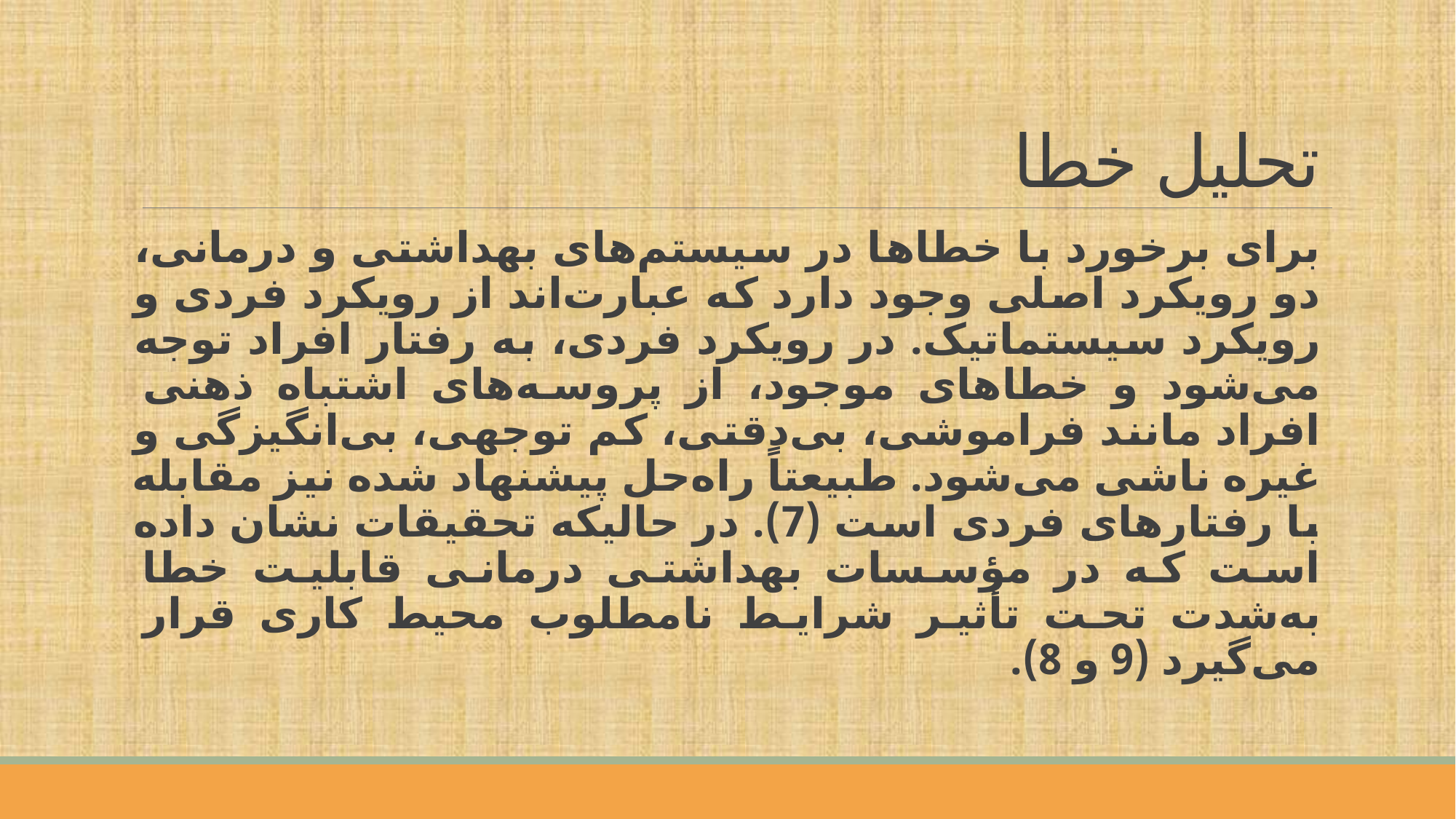

# تحلیل خطا
برای برخورد با خطاها در سیستم‌های بهداشتی و درمانی، دو رویکرد اصلی وجود دارد که عبارت‌اند از رویکرد فردی و رویکرد سیستماتیک. در رویکرد فردی، به رفتار افراد توجه می‌شود و خطاهای موجود، از پروسه‌های اشتباه ذهنی افراد مانند فراموشی، بی‌دقتی، کم توجهی، بی‌انگیزگی و غیره ناشی می‌شود. طبیعتاً راه‌حل پیشنهاد شده نیز مقابله با رفتارهای فردی است (7). در حالیکه تحقیقات نشان داده است که در مؤسسات بهداشتی درمانی قابلیت خطا به‌شدت تحت تأثیر شرایط نامطلوب محیط کاری قرار می‌گیرد (9 و 8).